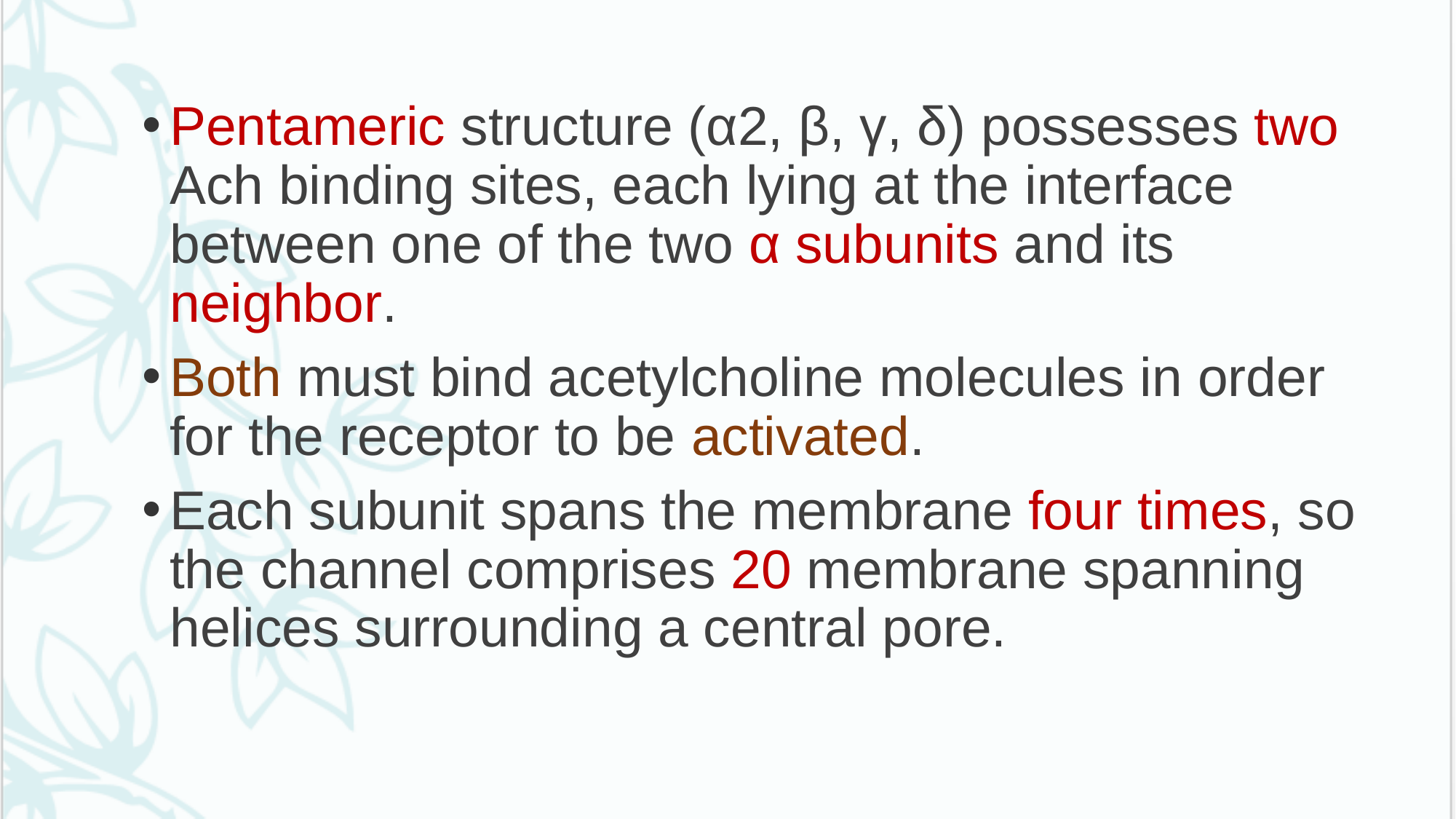

# .
Pentameric structure (α2, β, γ, δ) possesses two Ach binding sites, each lying at the interface between one of the two α subunits and its neighbor.
Both must bind acetylcholine molecules in order for the receptor to be activated.
Each subunit spans the membrane four times, so the channel comprises 20 membrane spanning helices surrounding a central pore.